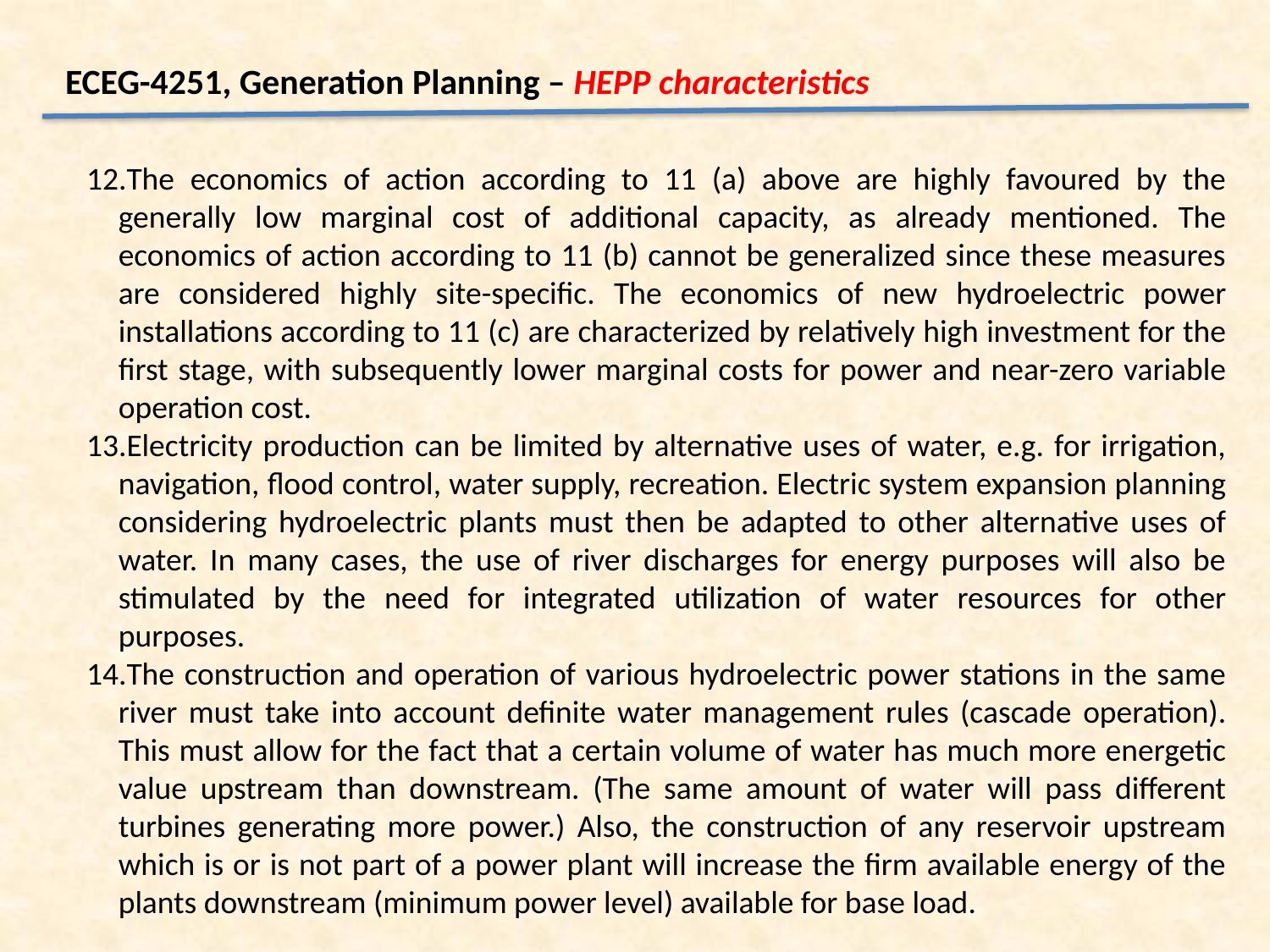

ECEG-4251, Generation Planning – HEPP characteristics
The economics of action according to 11 (a) above are highly favoured by the generally low marginal cost of additional capacity, as already mentioned. The economics of action according to 11 (b) cannot be generalized since these measures are considered highly site-specific. The economics of new hydroelectric power installations according to 11 (c) are characterized by relatively high investment for the first stage, with subsequently lower marginal costs for power and near-zero variable operation cost.
Electricity production can be limited by alternative uses of water, e.g. for irrigation, navigation, flood control, water supply, recreation. Electric system expansion planning considering hydroelectric plants must then be adapted to other alternative uses of water. In many cases, the use of river discharges for energy purposes will also be stimulated by the need for integrated utilization of water resources for other purposes.
The construction and operation of various hydroelectric power stations in the same river must take into account definite water management rules (cascade operation). This must allow for the fact that a certain volume of water has much more energetic value upstream than downstream. (The same amount of water will pass different turbines generating more power.) Also, the construction of any reservoir upstream which is or is not part of a power plant will increase the firm available energy of the plants downstream (minimum power level) available for base load.